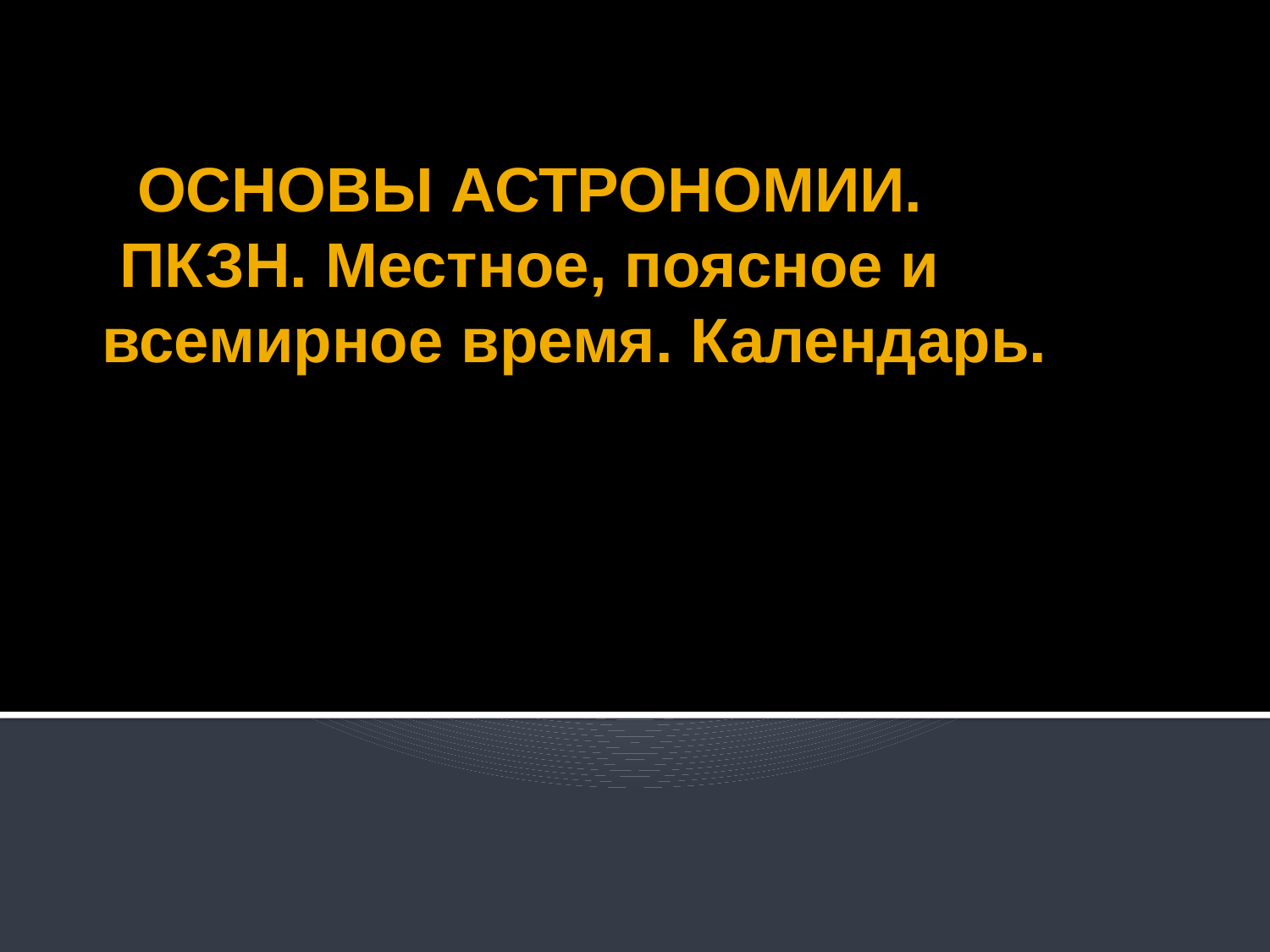

# ОСНОВЫ АСТРОНОМИИ. ПКЗН. Местное, поясное и всемирное время. Календарь.